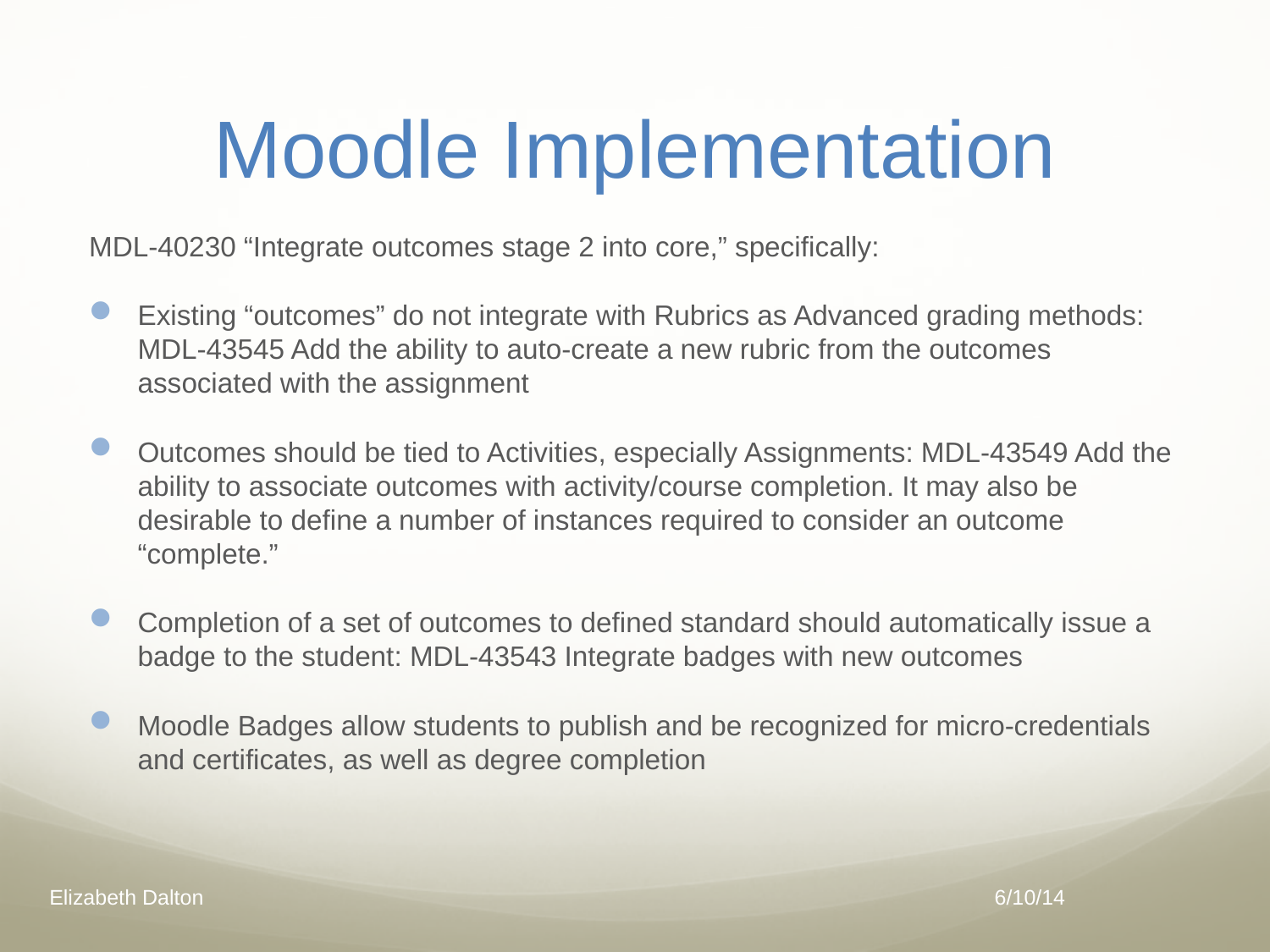

# Moodle Implementation
MDL-40230 “Integrate outcomes stage 2 into core,” specifically:
Existing “outcomes” do not integrate with Rubrics as Advanced grading methods: MDL-43545 Add the ability to auto-create a new rubric from the outcomes associated with the assignment
Outcomes should be tied to Activities, especially Assignments: MDL-43549 Add the ability to associate outcomes with activity/course completion. It may also be desirable to define a number of instances required to consider an outcome “complete.”
Completion of a set of outcomes to defined standard should automatically issue a badge to the student: MDL-43543 Integrate badges with new outcomes
Moodle Badges allow students to publish and be recognized for micro-credentials and certificates, as well as degree completion
Elizabeth Dalton
6/10/14